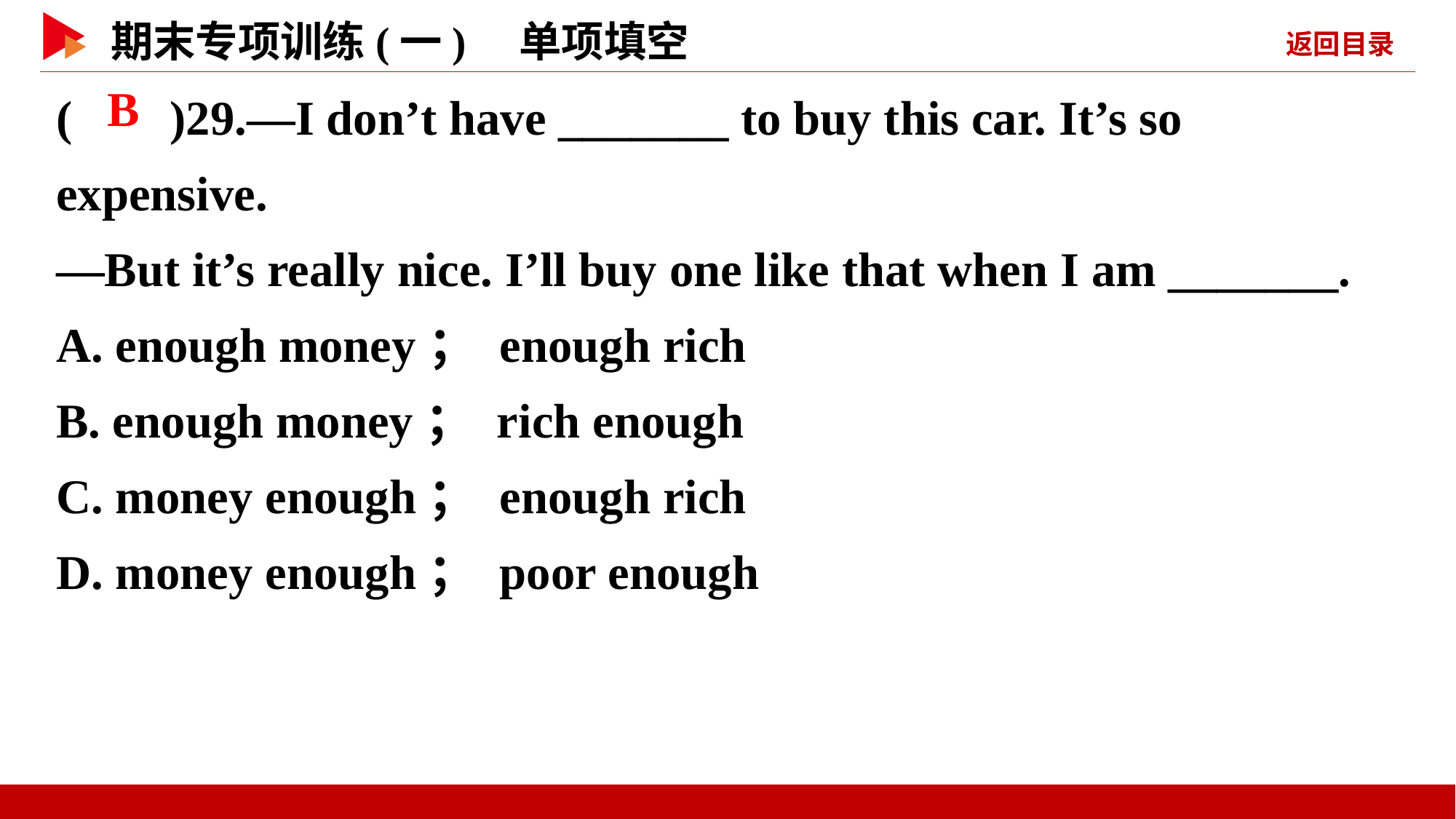

(        )29.—I don’t have _______ to buy this car. It’s so expensive.
—But it’s really nice. I’ll buy one like that when I am _______.
A. enough money； enough rich
B. enough money； rich enough
C. money enough； enough rich
D. money enough； poor enough
   B